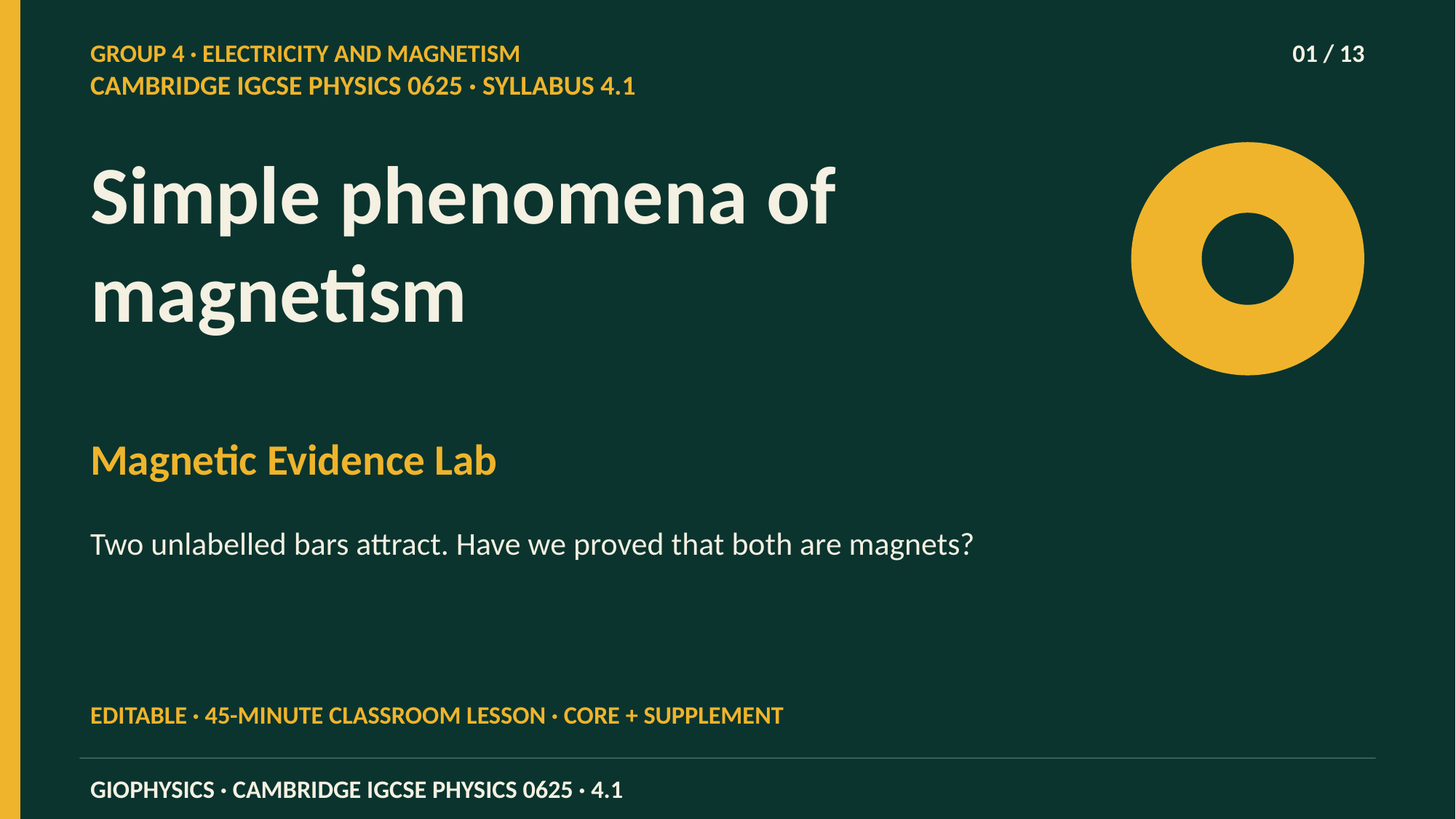

GROUP 4 · ELECTRICITY AND MAGNETISM
01 / 13
CAMBRIDGE IGCSE PHYSICS 0625 · SYLLABUS 4.1
Simple phenomena of magnetism

Magnetic Evidence Lab
Two unlabelled bars attract. Have we proved that both are magnets?
EDITABLE · 45-MINUTE CLASSROOM LESSON · CORE + SUPPLEMENT

GIOPHYSICS · CAMBRIDGE IGCSE PHYSICS 0625 · 4.1